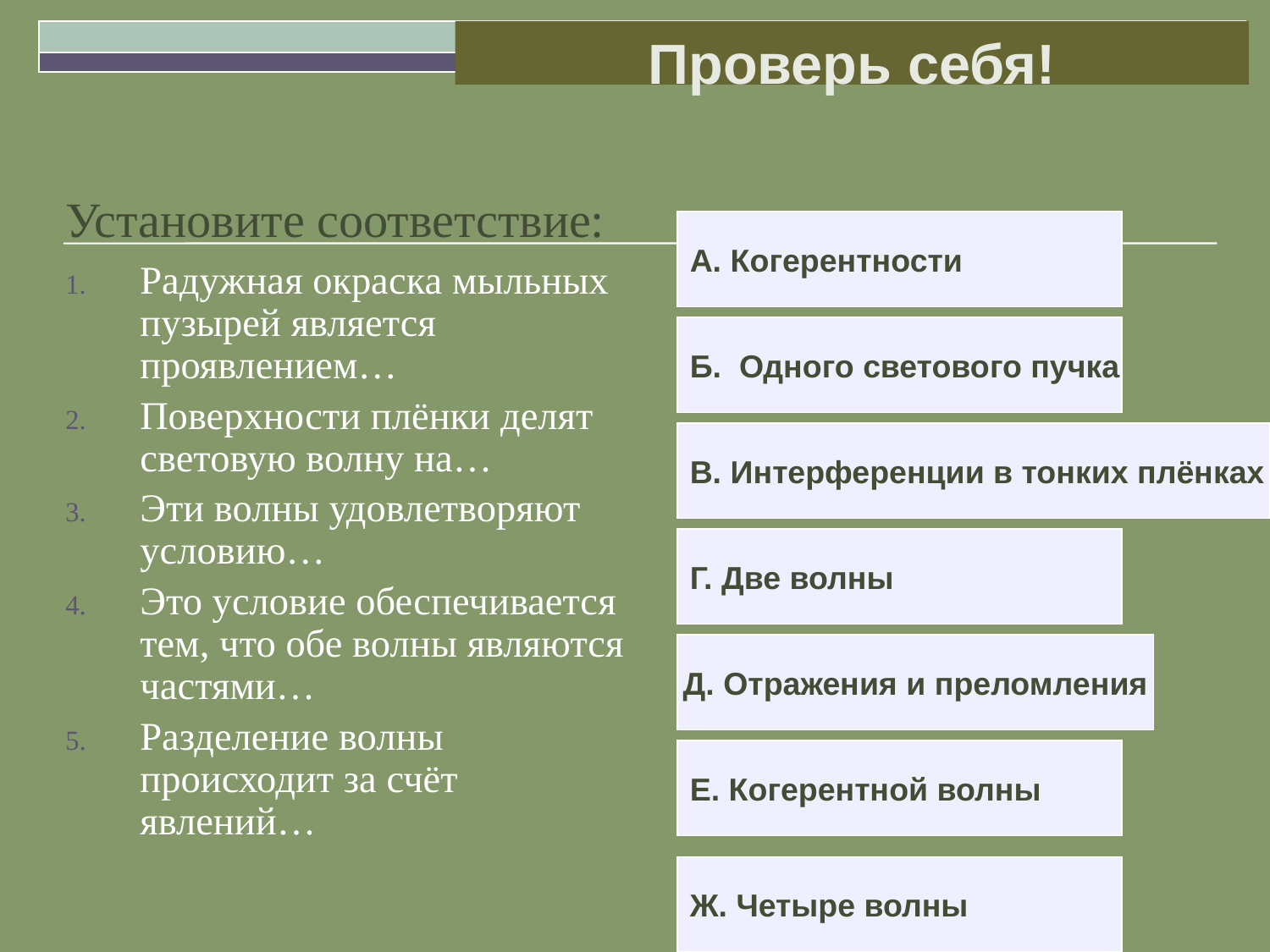

Проверь себя!
# Установите соответствие:
А. Когерентности
Радужная окраска мыльных пузырей является проявлением…
Поверхности плёнки делят световую волну на…
Эти волны удовлетворяют условию…
Это условие обеспечивается тем, что обе волны являются частями…
Разделение волны происходит за счёт явлений…

Б.  Одного светового пучка
В. Интерференции в тонких плёнках
Г. Две волны
Д. Отражения и преломления
Е. Когерентной волны
Ж. Четыре волны